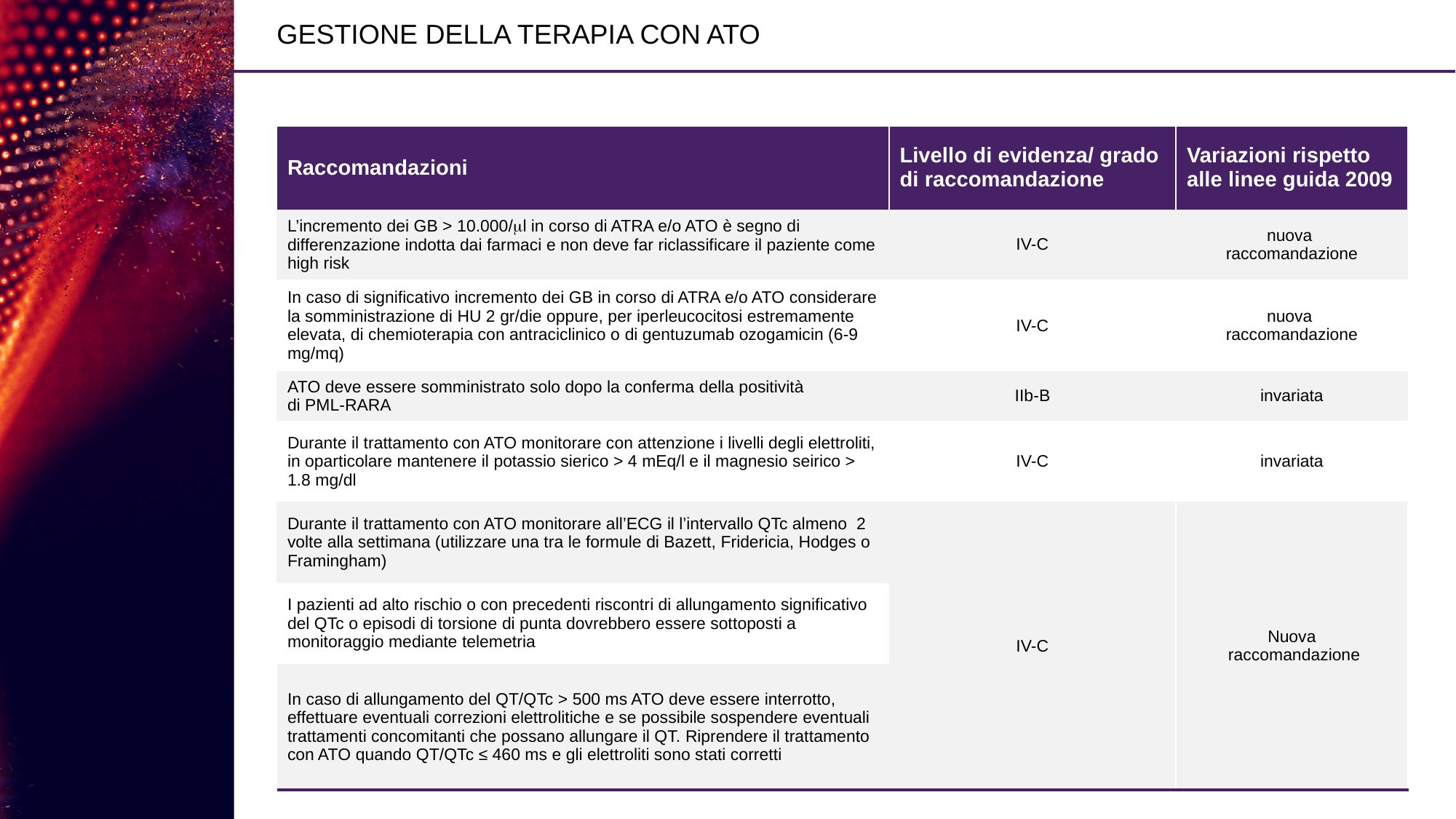

# GESTIONE DELLA TERAPIA CON ATO
| Raccomandazioni | Livello di evidenza/ grado di raccomandazione | Variazioni rispetto alle linee guida 2009 |
| --- | --- | --- |
| L’incremento dei GB > 10.000/μl in corso di ATRA e/o ATO è segno di differenzazione indotta dai farmaci e non deve far riclassificare il paziente come high risk | IV-C | nuova raccomandazione |
| In caso di significativo incremento dei GB in corso di ATRA e/o ATO considerare la somministrazione di HU 2 gr/die oppure, per iperleucocitosi estremamente elevata, di chemioterapia con antraciclinico o di gentuzumab ozogamicin (6-9 mg/mq) | IV-C | nuova raccomandazione |
| ATO deve essere somministrato solo dopo la conferma della positività di PML-RARA | IIb-B | invariata |
| Durante il trattamento con ATO monitorare con attenzione i livelli degli elettroliti, in oparticolare mantenere il potassio sierico > 4 mEq/l e il magnesio seirico > 1.8 mg/dl | IV-C | invariata |
| Durante il trattamento con ATO monitorare all’ECG il l’intervallo QTc almeno 2 volte alla settimana (utilizzare una tra le formule di Bazett, Fridericia, Hodges o Framingham) | IV-C | Nuova raccomandazione |
| I pazienti ad alto rischio o con precedenti riscontri di allungamento significativo del QTc o episodi di torsione di punta dovrebbero essere sottoposti a monitoraggio mediante telemetria |  |  |
| In caso di allungamento del QT/QTc > 500 ms ATO deve essere interrotto, effettuare eventuali correzioni elettrolitiche e se possibile sospendere eventuali trattamenti concomitanti che possano allungare il QT. Riprendere il trattamento con ATO quando QT/QTc ≤ 460 ms e gli elettroliti sono stati corretti |  |  |